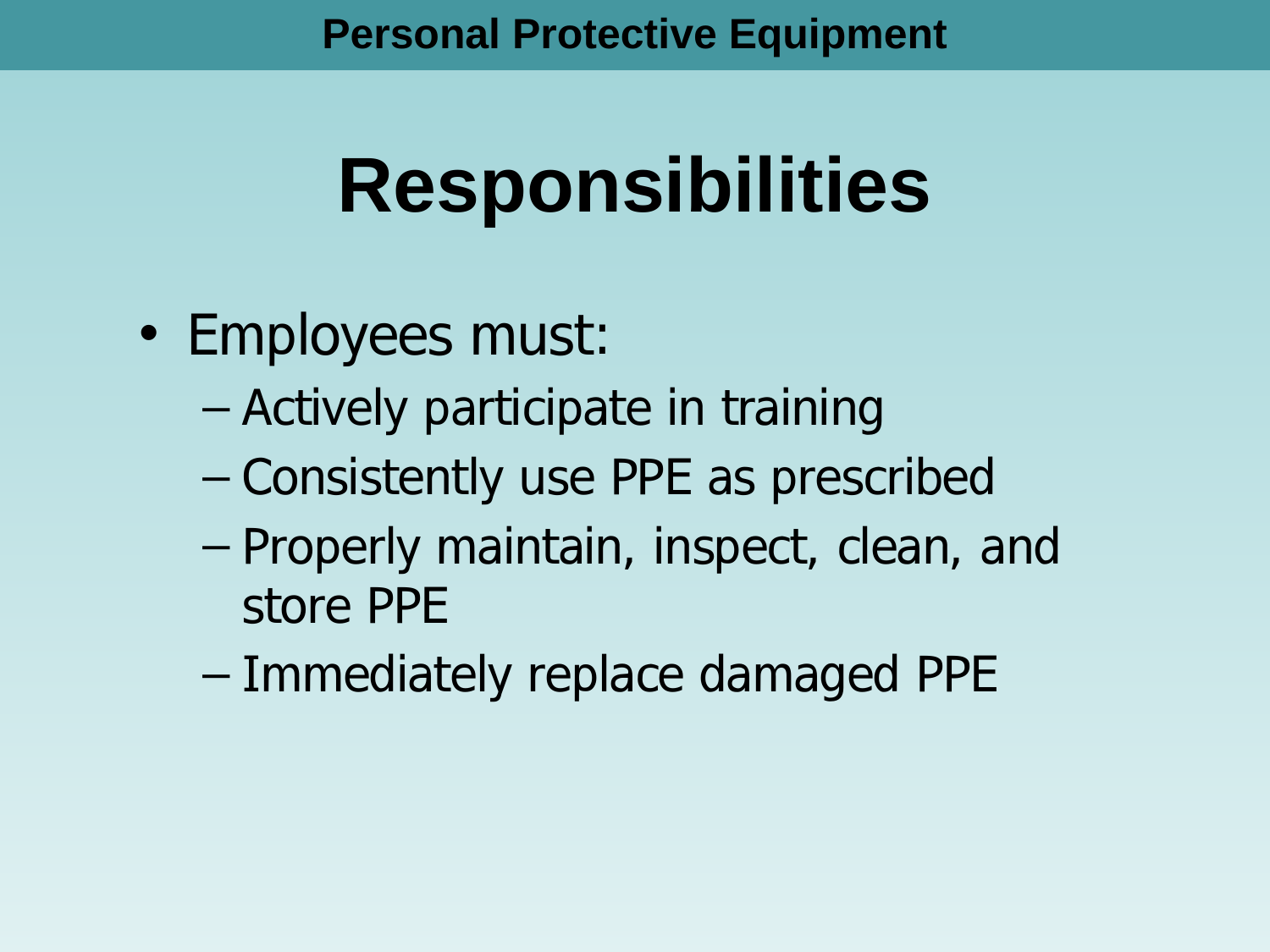

Personal Protective Equipment
# Responsibilities
Employees must:
Actively participate in training
Consistently use PPE as prescribed
Properly maintain, inspect, clean, and store PPE
Immediately replace damaged PPE